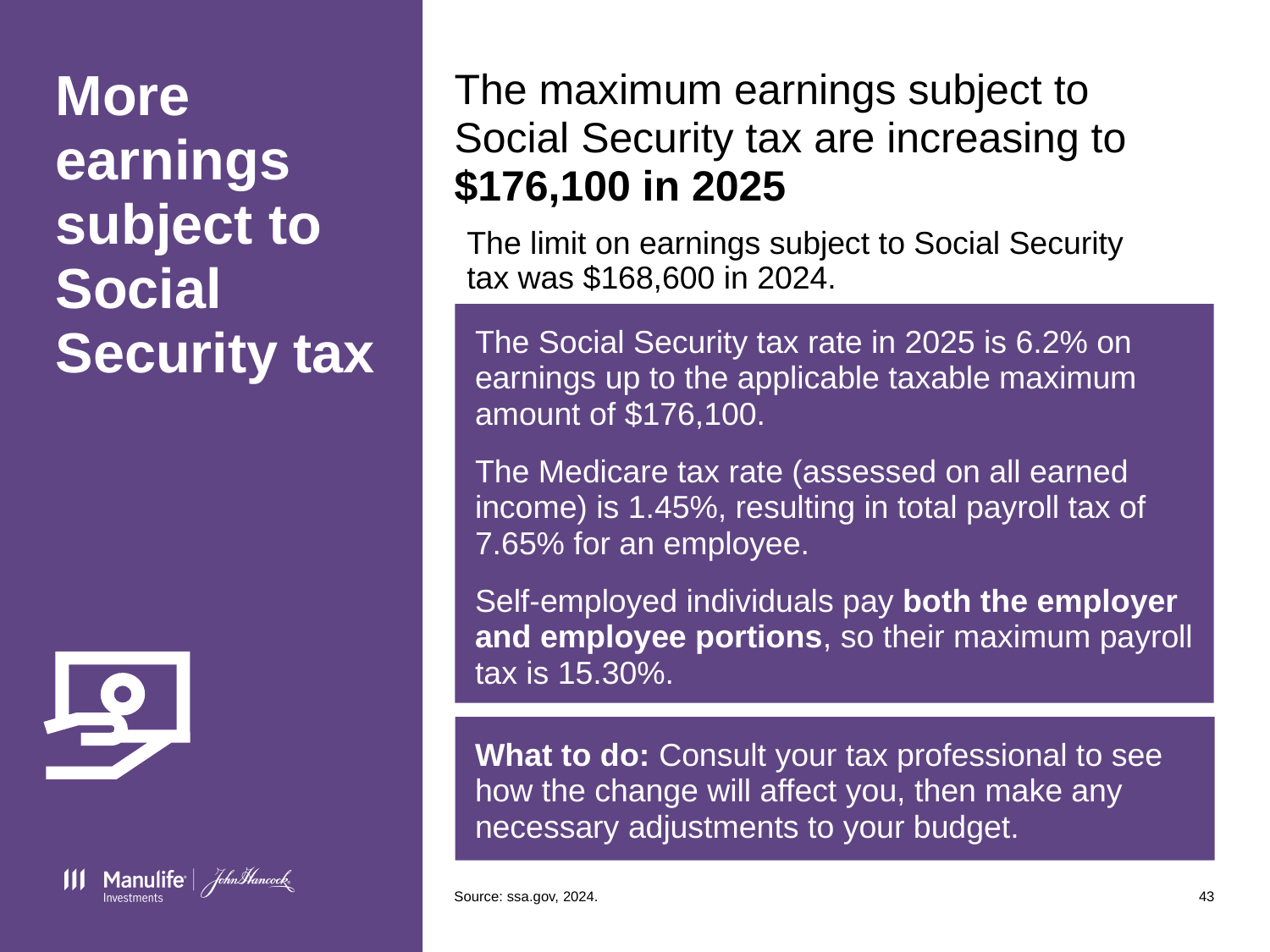

# More earnings subject to Social Security tax
The maximum earnings subject to Social Security tax are increasing to $176,100 in 2025
The limit on earnings subject to Social Security tax was $168,600 in 2024.

The Social Security tax rate in 2025 is 6.2% on earnings up to the applicable taxable maximum amount of $176,100.
The Medicare tax rate (assessed on all earned income) is 1.45%, resulting in total payroll tax of 7.65% for an employee.
Self-employed individuals pay both the employer and employee portions, so their maximum payroll tax is 15.30%.

What to do: Consult your tax professional to see how the change will affect you, then make any necessary adjustments to your budget.
Source: ssa.gov, 2024.
43